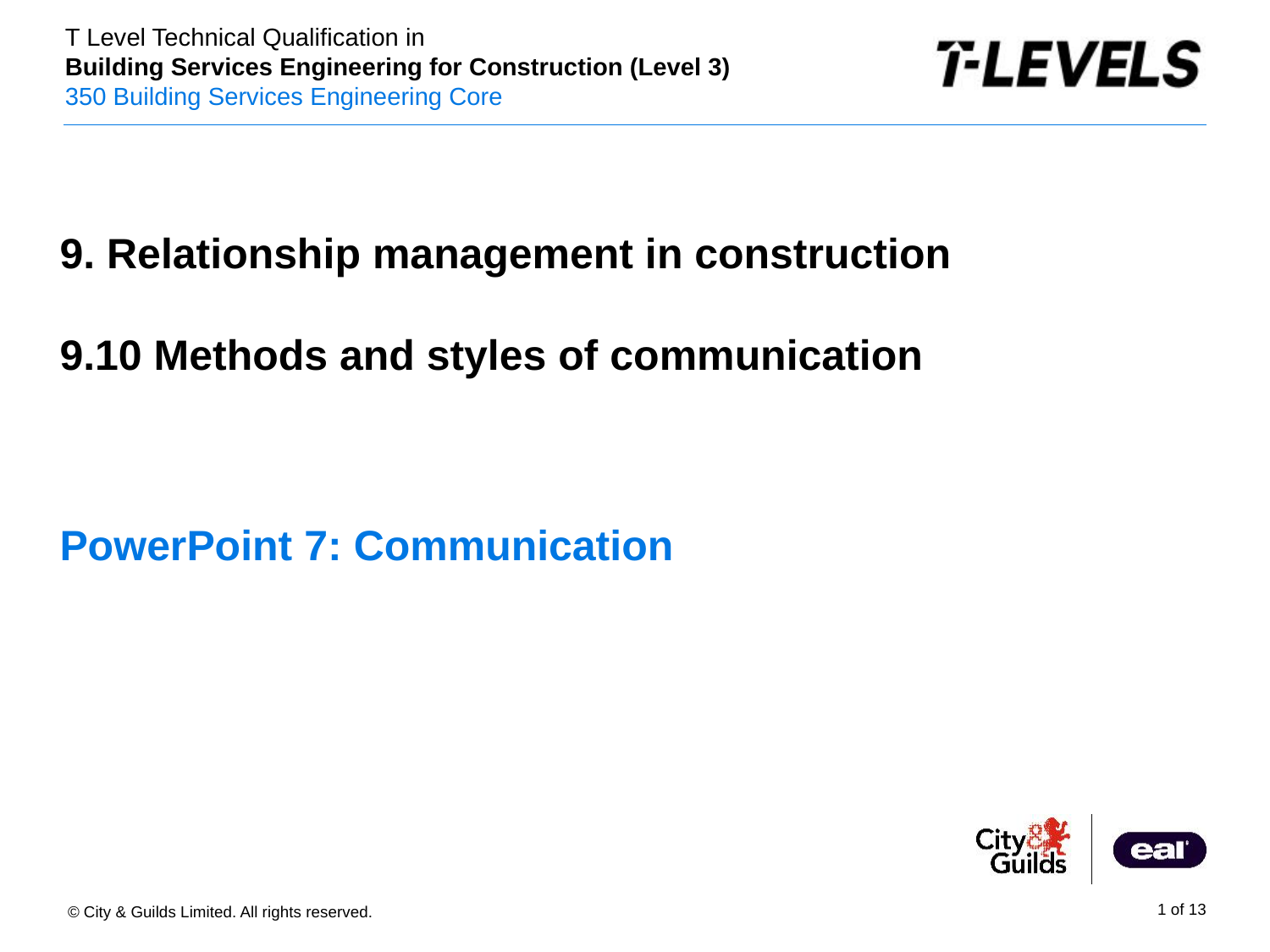

PowerPoint presentation
9. Relationship management in construction

9.10 Methods and styles of communication
# PowerPoint 7: Communication